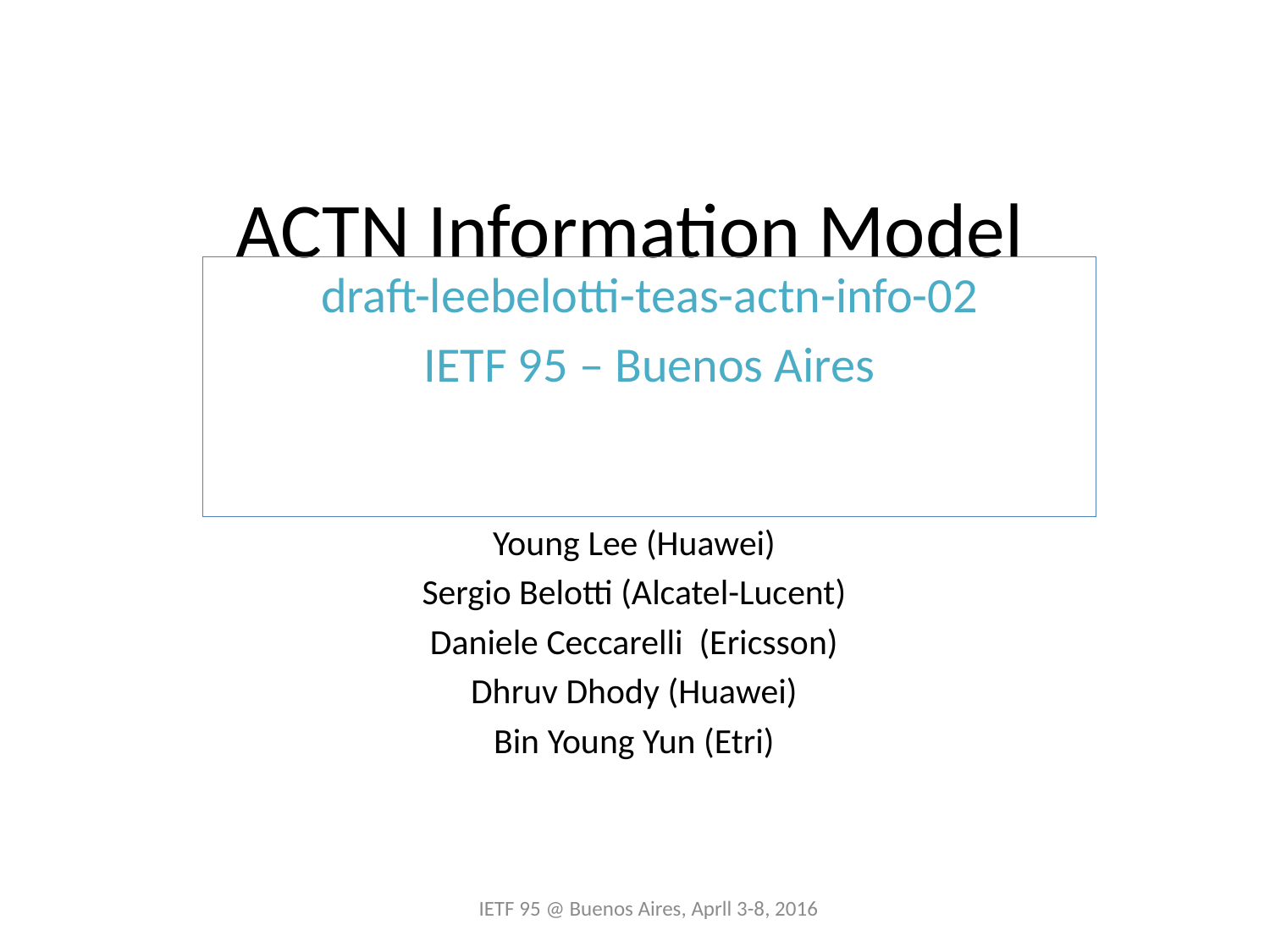

# ACTN Information Model
draft-leebelotti-teas-actn-info-02
IETF 95 – Buenos Aires

Young Lee (Huawei)
Sergio Belotti (Alcatel-Lucent)
Daniele Ceccarelli  (Ericsson)
Dhruv Dhody (Huawei)
Bin Young Yun (Etri)

IETF 95 @ Buenos Aires, Aprll 3-8, 2016